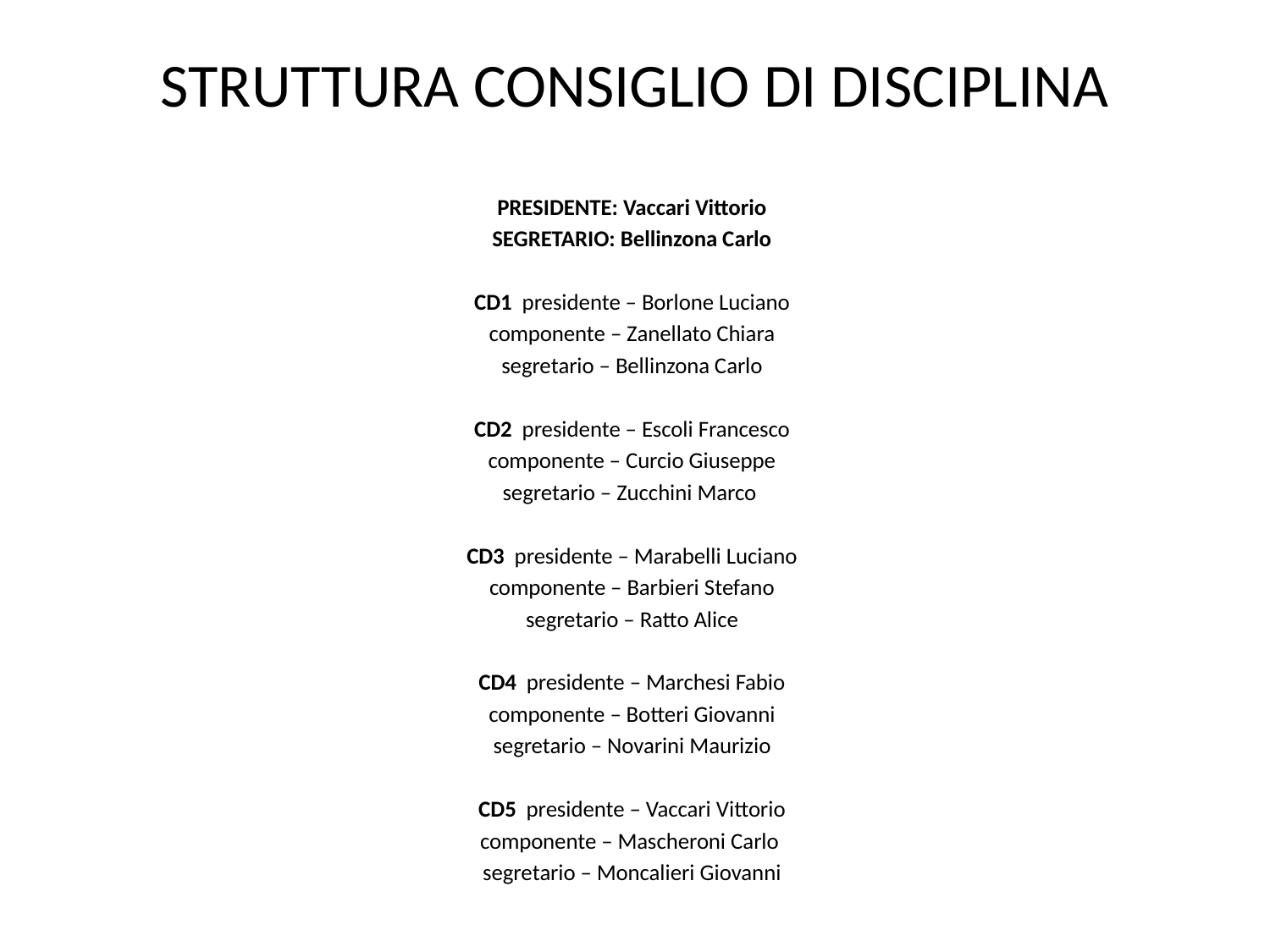

# STRUTTURA CONSIGLIO DI DISCIPLINA
PRESIDENTE: Vaccari Vittorio
SEGRETARIO: Bellinzona Carlo

CD1  presidente – Borlone Luciano
componente – Zanellato Chiara
segretario – Bellinzona Carlo

CD2  presidente – Escoli Francesco
componente – Curcio Giuseppe
segretario – Zucchini Marco

CD3  presidente – Marabelli Luciano
componente – Barbieri Stefano
segretario – Ratto Alice

CD4  presidente – Marchesi Fabio
componente – Botteri Giovanni
segretario – Novarini Maurizio

CD5  presidente – Vaccari Vittorio
componente – Mascheroni Carlo
segretario – Moncalieri Giovanni